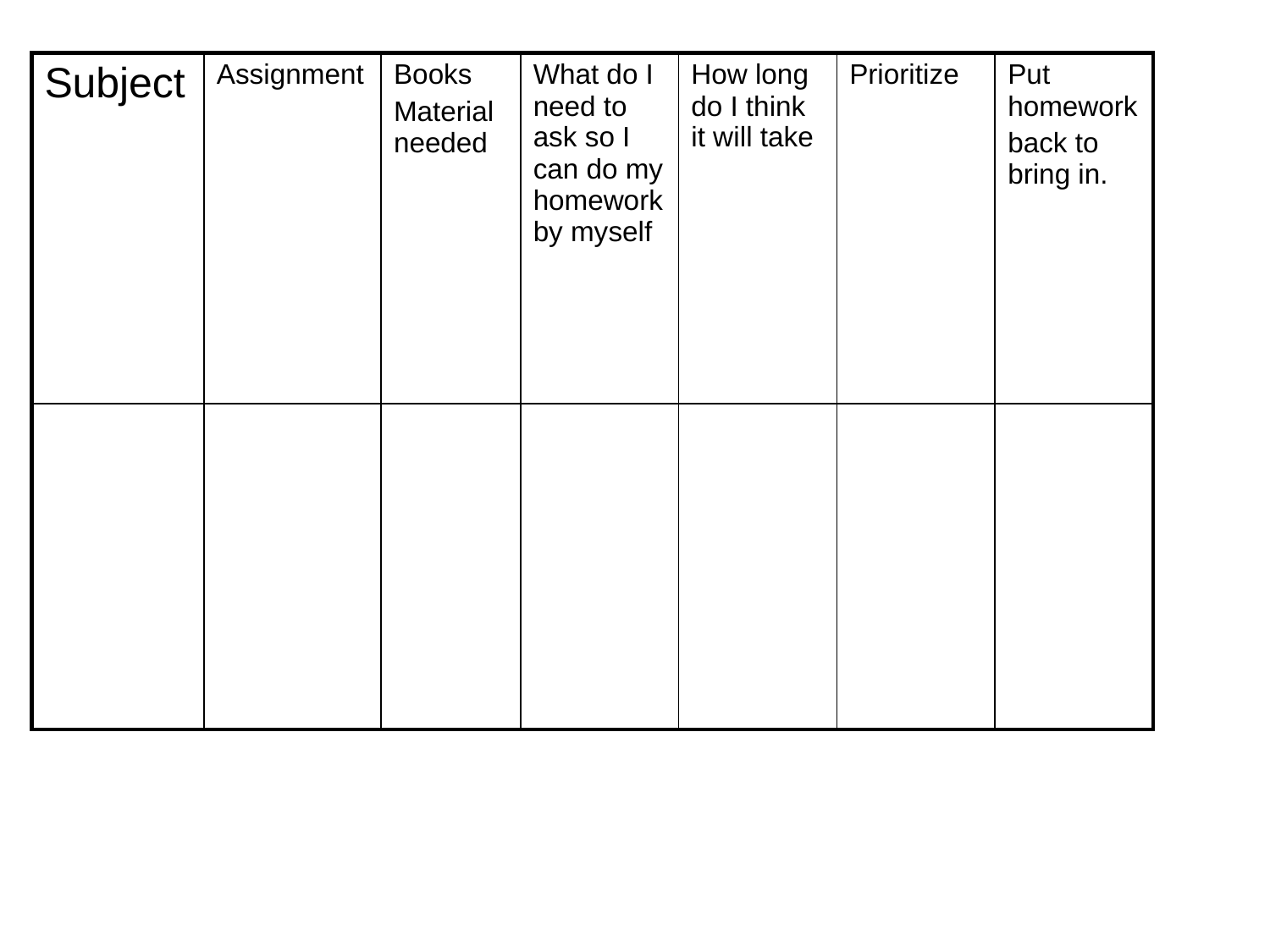

| Subject | Assignment | Books Material needed | What do I need to ask so I can do my homework by myself | How long do I think it will take | Prioritize | Put homework back to bring in. |
| --- | --- | --- | --- | --- | --- | --- |
|  |  |  |  |  |  |  |